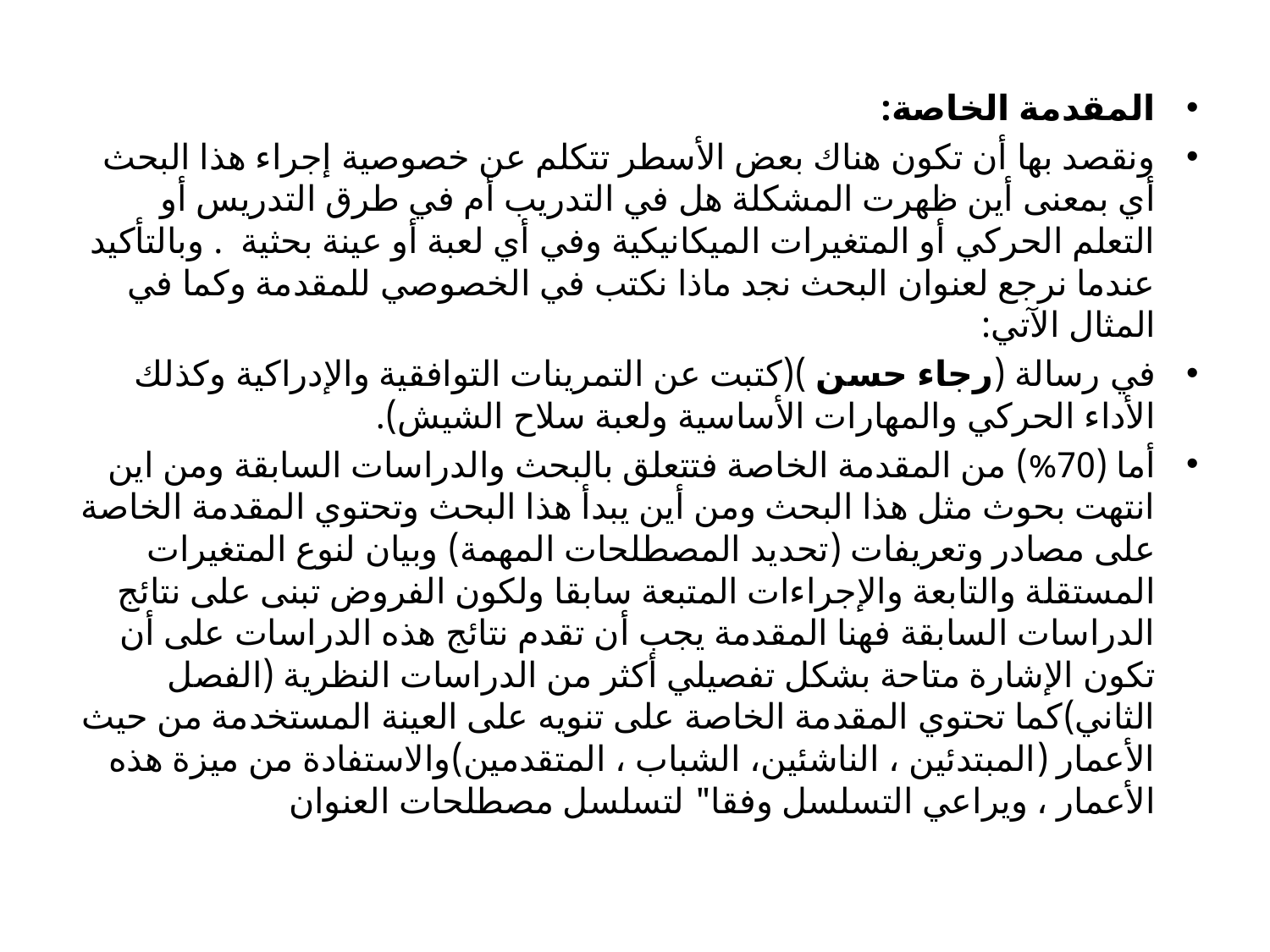

المقدمة الخاصة:
ونقصد بها أن تكون هناك بعض الأسطر تتكلم عن خصوصية إجراء هذا البحث أي بمعنى أين ظهرت المشكلة هل في التدريب أم في طرق التدريس أو التعلم الحركي أو المتغيرات الميكانيكية وفي أي لعبة أو عينة بحثية  . وبالتأكيد عندما نرجع لعنوان البحث نجد ماذا نكتب في الخصوصي للمقدمة وكما في المثال الآتي:
في رسالة (رجاء حسن )(كتبت عن التمرينات التوافقية والإدراكية وكذلك الأداء الحركي والمهارات الأساسية ولعبة سلاح الشيش).
أما (70%) من المقدمة الخاصة فتتعلق بالبحث والدراسات السابقة ومن اين انتهت بحوث مثل هذا البحث ومن أين يبدأ هذا البحث وتحتوي المقدمة الخاصة على مصادر وتعريفات (تحديد المصطلحات المهمة) وبيان لنوع المتغيرات المستقلة والتابعة والإجراءات المتبعة سابقا ولكون الفروض تبنى على نتائج الدراسات السابقة فهنا المقدمة يجب أن تقدم نتائج هذه الدراسات على أن تكون الإشارة متاحة بشكل تفصيلي أكثر من الدراسات النظرية (الفصل الثاني)كما تحتوي المقدمة الخاصة على تنويه على العينة المستخدمة من حيث الأعمار (المبتدئين ، الناشئين، الشباب ، المتقدمين)والاستفادة من ميزة هذه الأعمار ، ويراعي التسلسل وفقا" لتسلسل مصطلحات العنوان